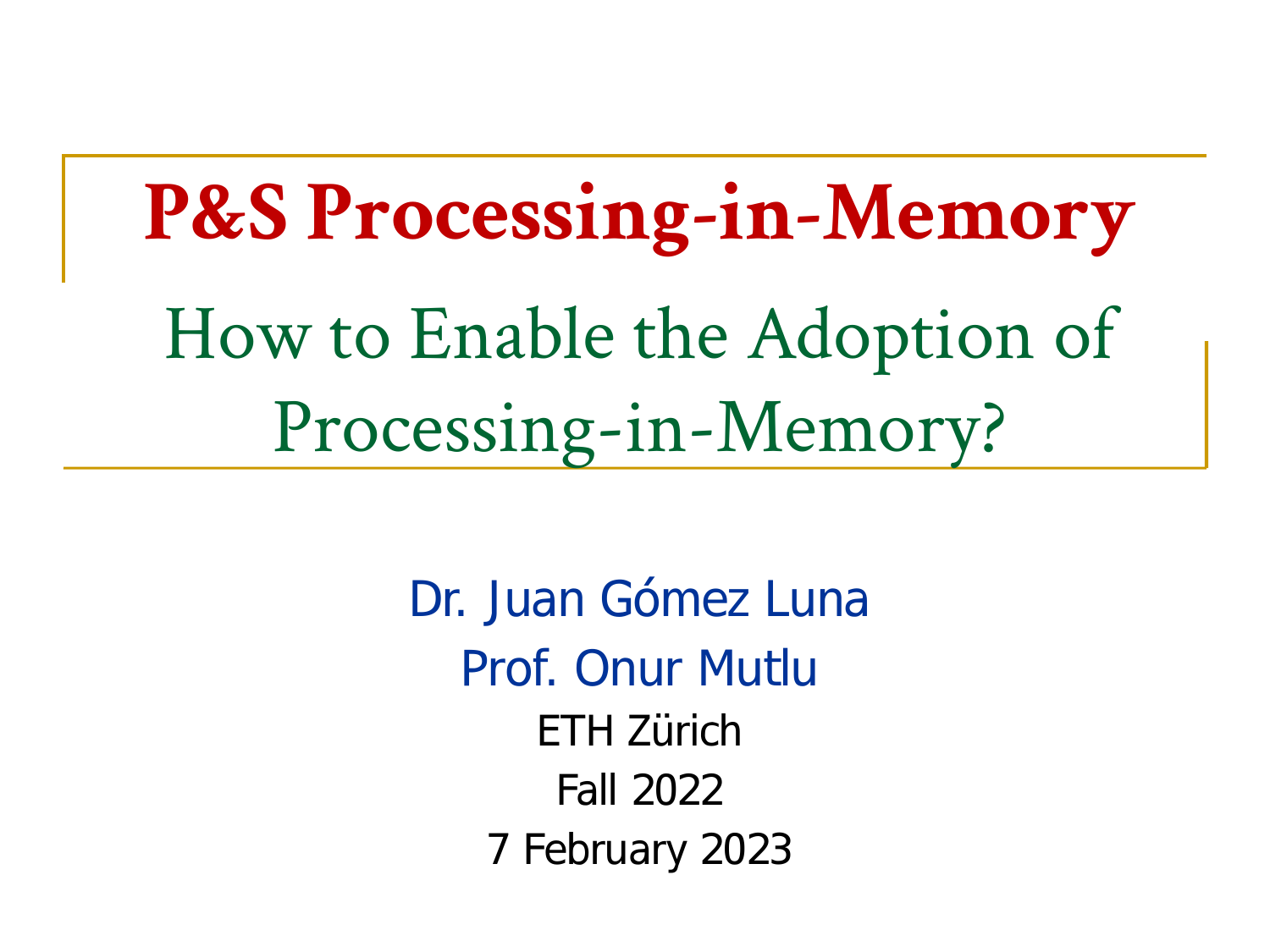

# P&S Processing-in-Memory How to Enable the Adoption of Processing-in-Memory?
Dr. Juan Gómez Luna
Prof. Onur Mutlu
ETH Zürich
Fall 2022
7 February 2023